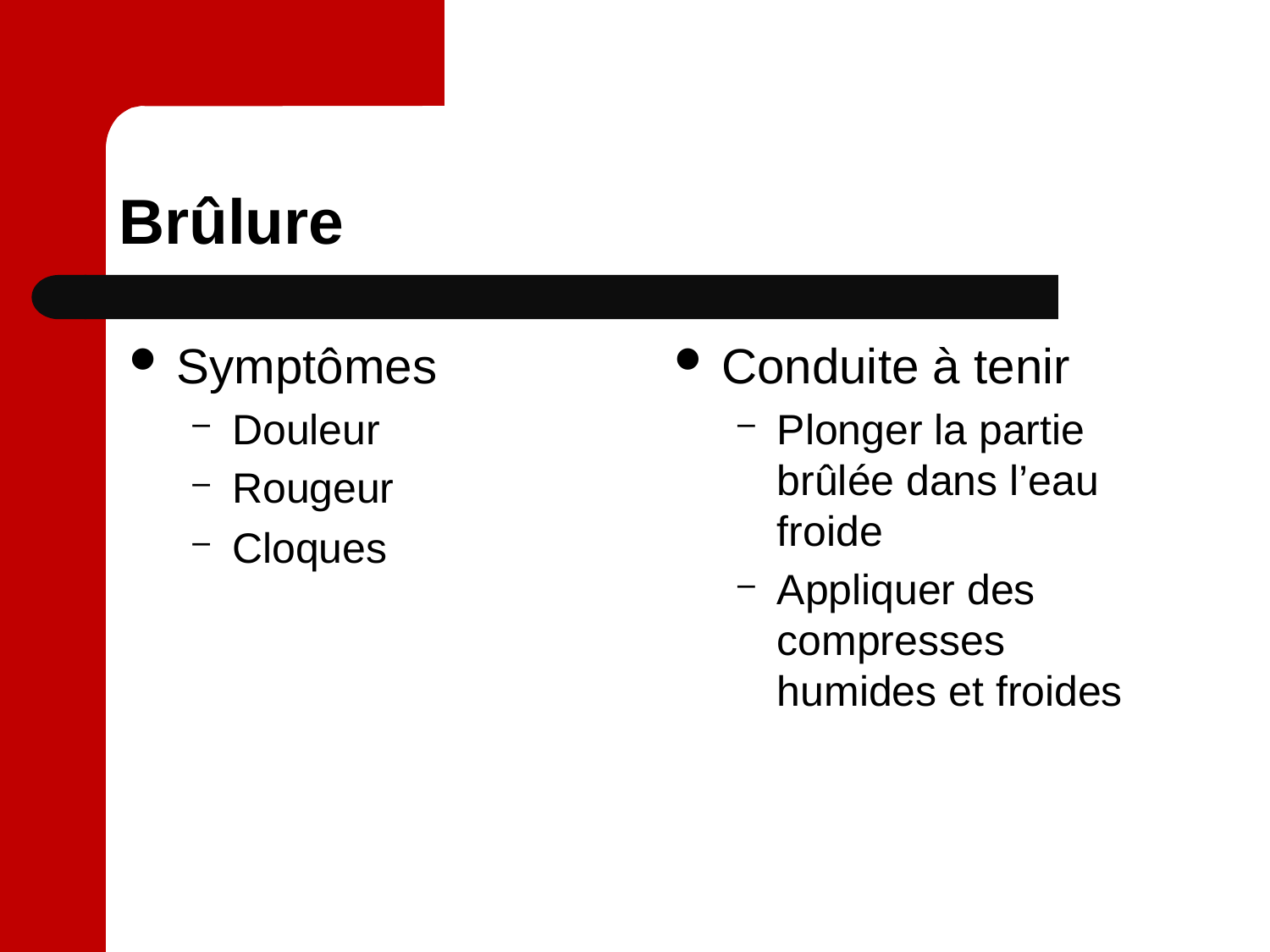

# Brûlure
Symptômes
Douleur
Rougeur
Cloques
Conduite à tenir
Plonger la partie brûlée dans l’eau froide
Appliquer des compresses humides et froides